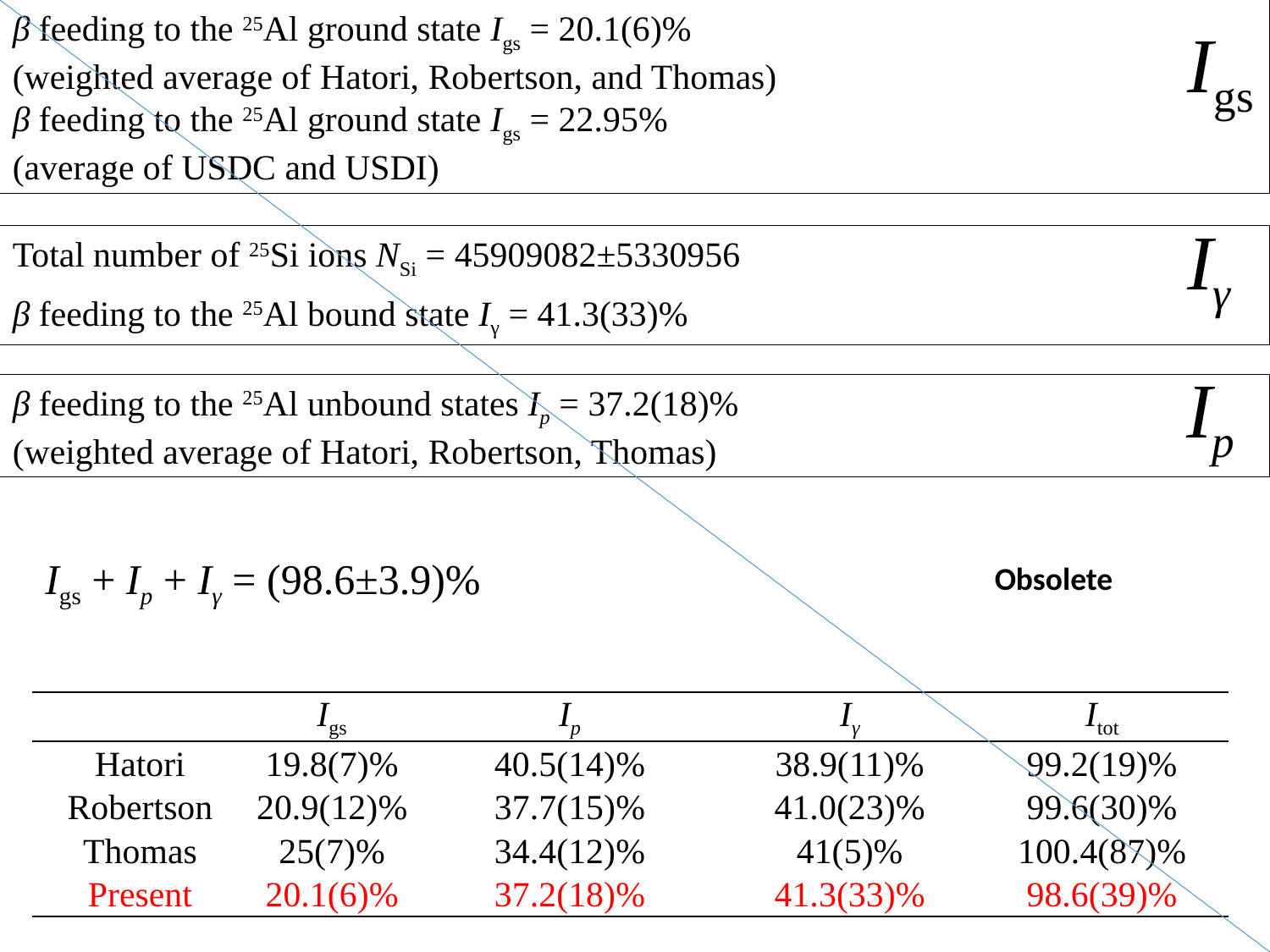

β feeding to the 25Al ground state Igs = 20.1(6)%
(weighted average of Hatori, Robertson, and Thomas)
β feeding to the 25Al ground state Igs = 22.95%
(average of USDC and USDI)
Igs
Iγ
Total number of 25Si ions NSi = 45909082±5330956
β feeding to the 25Al bound state Iγ = 41.3(33)%
Ip
β feeding to the 25Al unbound states Ip = 37.2(18)%
(weighted average of Hatori, Robertson, Thomas)
Igs + Ip + Iγ = (98.6±3.9)%
Obsolete
|  | Igs | Ip | Iγ | Itot |
| --- | --- | --- | --- | --- |
| Hatori | 19.8(7)% | 40.5(14)% | 38.9(11)% | 99.2(19)% |
| Robertson | 20.9(12)% | 37.7(15)% | 41.0(23)% | 99.6(30)% |
| Thomas | 25(7)% | 34.4(12)% | 41(5)% | 100.4(87)% |
| Present | 20.1(6)% | 37.2(18)% | 41.3(33)% | 98.6(39)% |